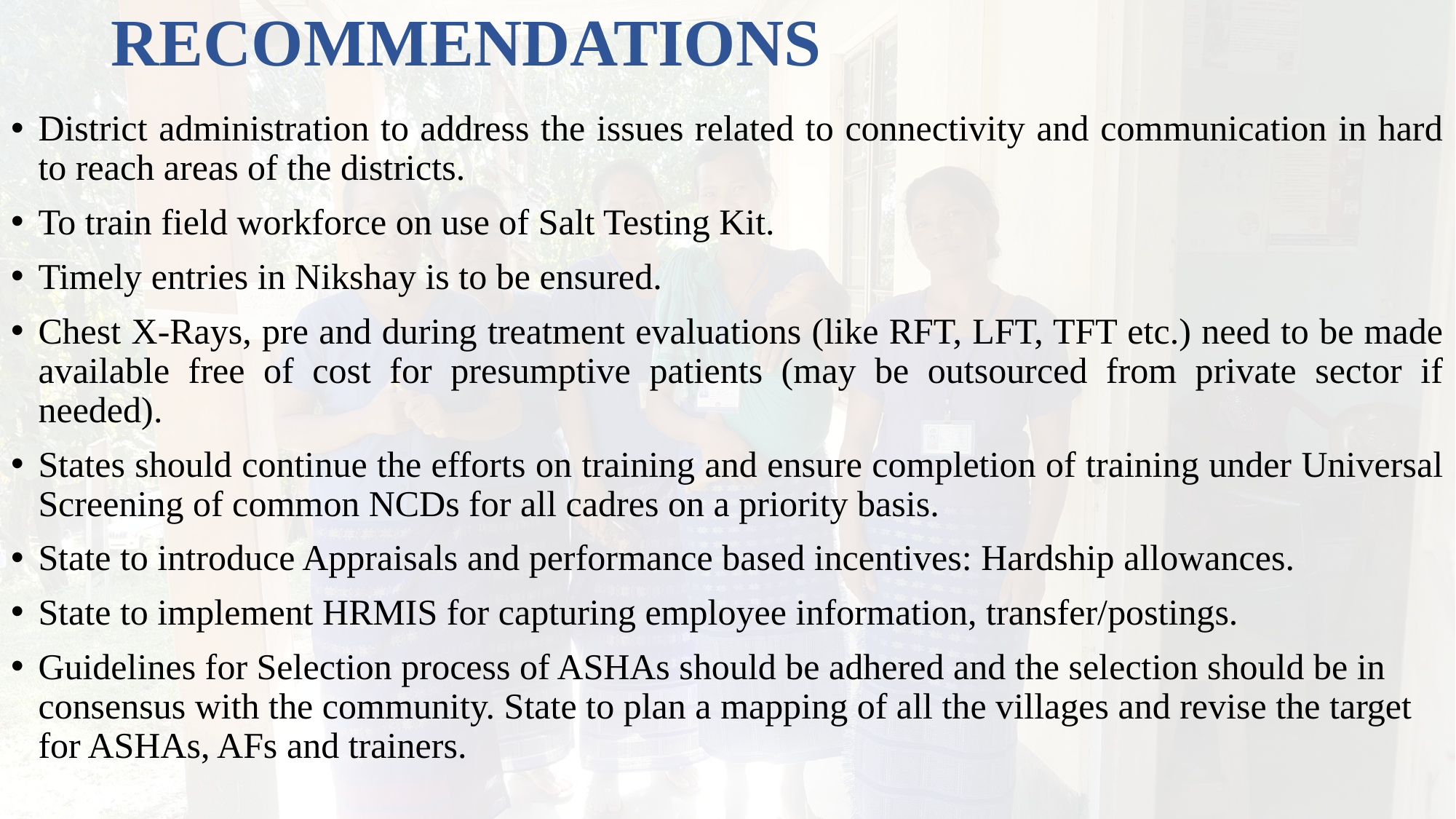

# RECOMMENDATIONS
District administration to address the issues related to connectivity and communication in hard to reach areas of the districts.
To train field workforce on use of Salt Testing Kit.
Timely entries in Nikshay is to be ensured.
Chest X-Rays, pre and during treatment evaluations (like RFT, LFT, TFT etc.) need to be made available free of cost for presumptive patients (may be outsourced from private sector if needed).
States should continue the efforts on training and ensure completion of training under Universal Screening of common NCDs for all cadres on a priority basis.
State to introduce Appraisals and performance based incentives: Hardship allowances.
State to implement HRMIS for capturing employee information, transfer/postings.
Guidelines for Selection process of ASHAs should be adhered and the selection should be in consensus with the community. State to plan a mapping of all the villages and revise the target for ASHAs, AFs and trainers.